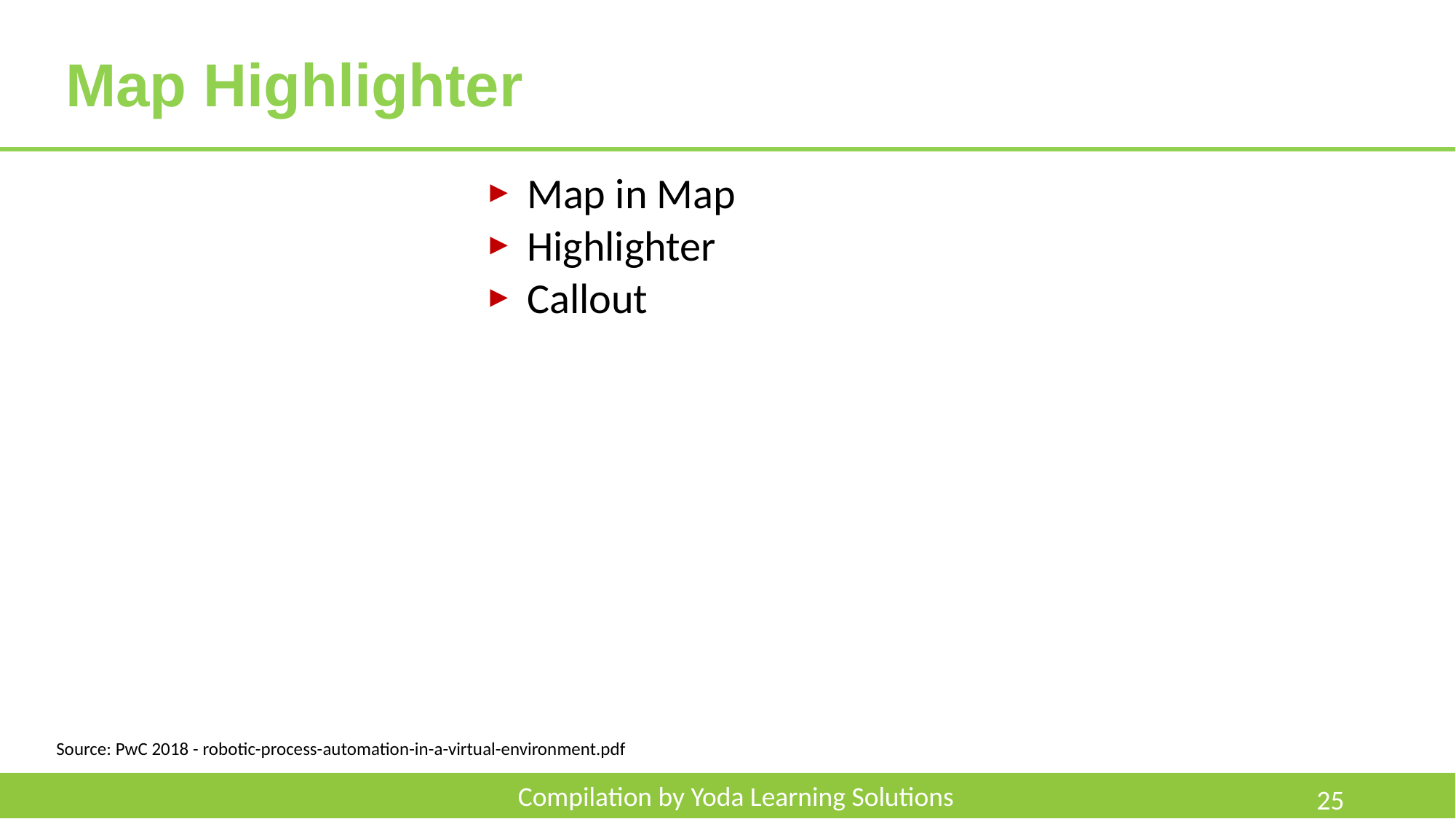

# Map Highlighter
Map in Map
Highlighter
Callout
Source: PwC 2018 - robotic-process-automation-in-a-virtual-environment.pdf
Compilation by Yoda Learning Solutions
25